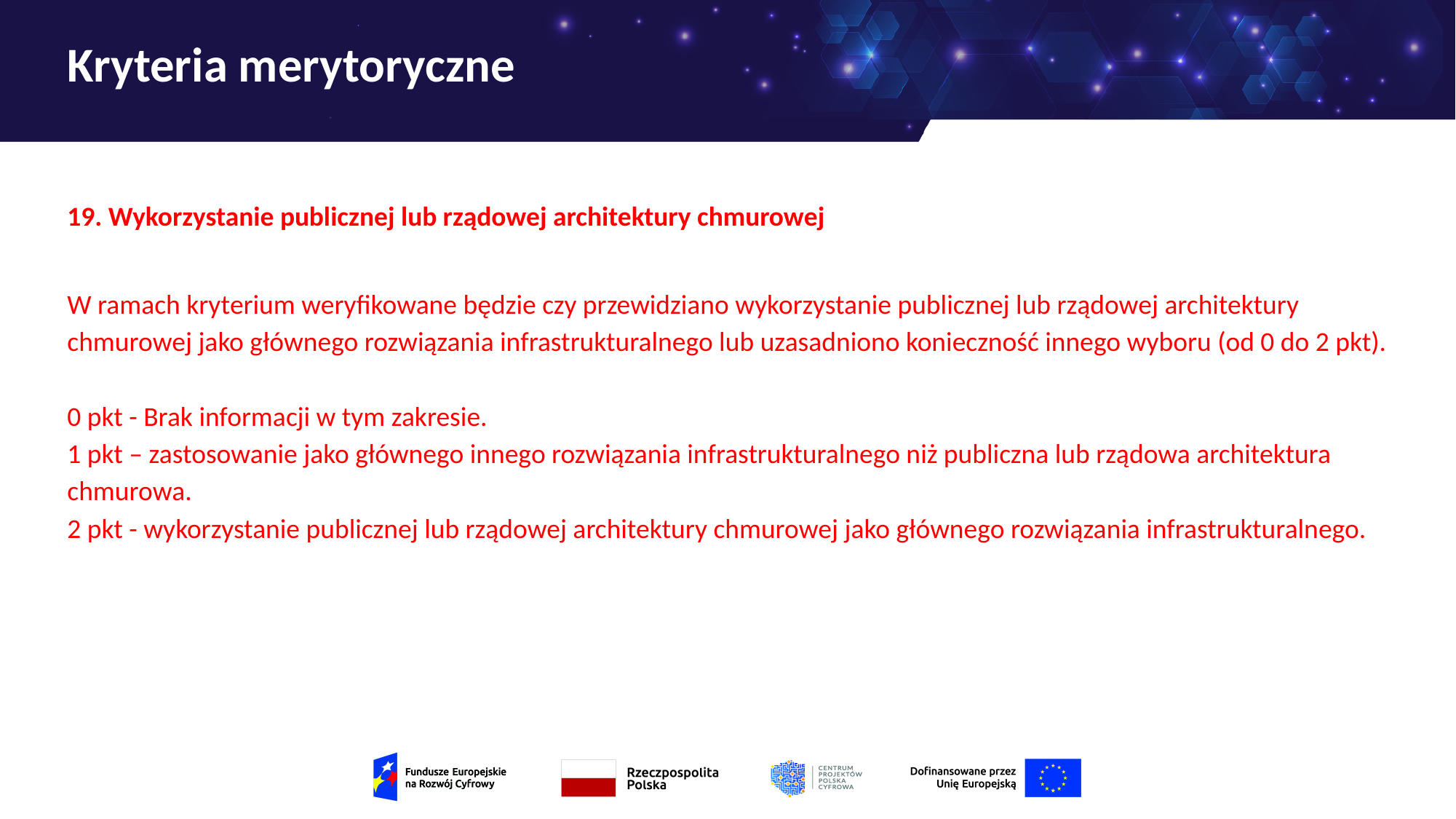

# Kryteria merytoryczne
19. Wykorzystanie publicznej lub rządowej architektury chmurowej

W ramach kryterium weryfikowane będzie czy przewidziano wykorzystanie publicznej lub rządowej architektury chmurowej jako głównego rozwiązania infrastrukturalnego lub uzasadniono konieczność innego wyboru (od 0 do 2 pkt).

0 pkt - Brak informacji w tym zakresie.
1 pkt – zastosowanie jako głównego innego rozwiązania infrastrukturalnego niż publiczna lub rządowa architektura chmurowa.
2 pkt - wykorzystanie publicznej lub rządowej architektury chmurowej jako głównego rozwiązania infrastrukturalnego.